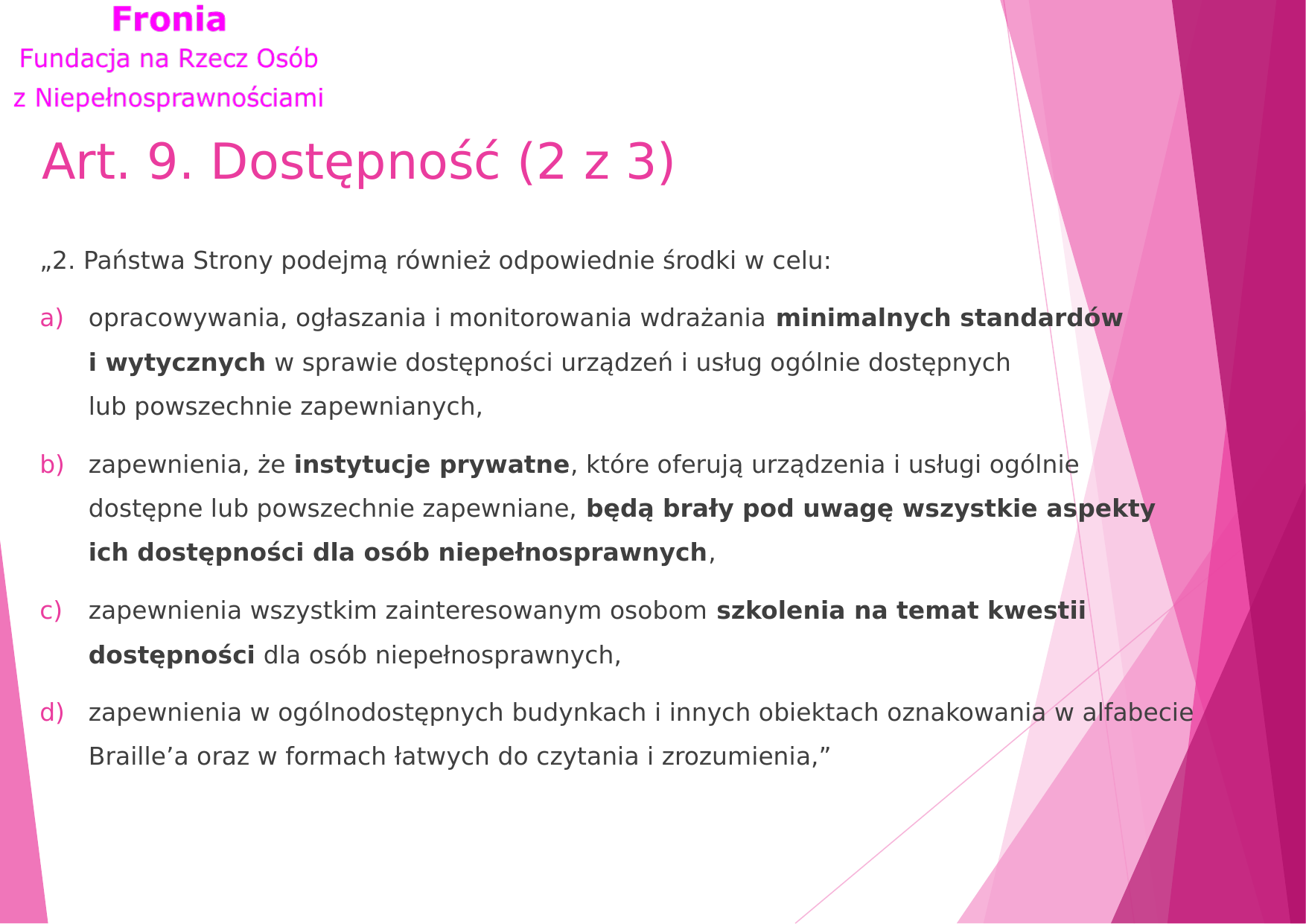

# Art. 9. Dostępność (2 z 3)
„2. Państwa Strony podejmą również odpowiednie środki w celu:
opracowywania, ogłaszania i monitorowania wdrażania minimalnych standardów i wytycznych w sprawie dostępności urządzeń i usług ogólnie dostępnych lub powszechnie zapewnianych,
zapewnienia, że instytucje prywatne, które oferują urządzenia i usługi ogólnie dostępne lub powszechnie zapewniane, będą brały pod uwagę wszystkie aspekty ich dostępności dla osób niepełnosprawnych,
zapewnienia wszystkim zainteresowanym osobom szkolenia na temat kwestii dostępności dla osób niepełnosprawnych,
zapewnienia w ogólnodostępnych budynkach i innych obiektach oznakowania w alfabecie Braille’a oraz w formach łatwych do czytania i zrozumienia,”